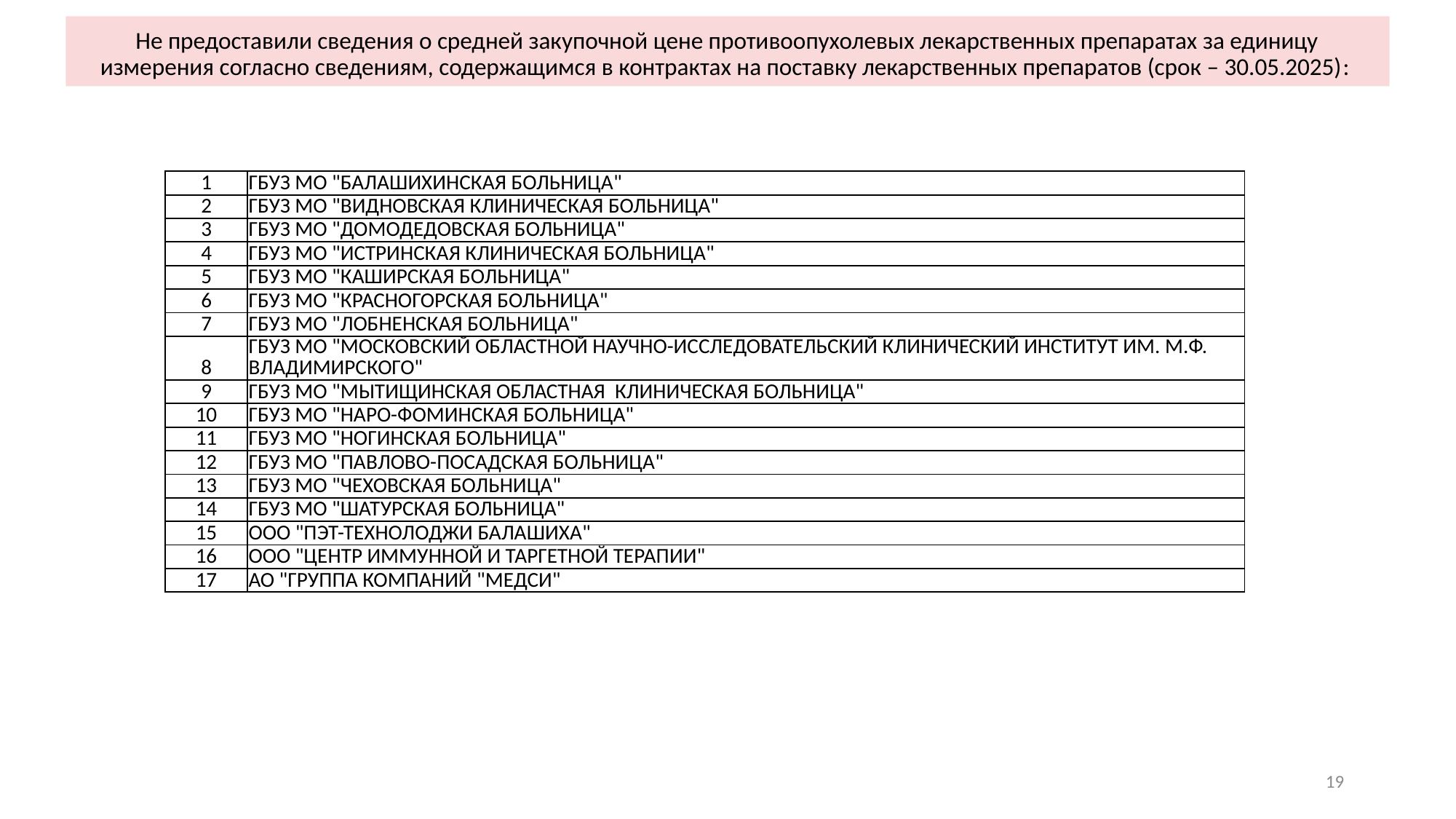

# Не предоставили сведения о средней закупочной цене противоопухолевых лекарственных препаратах за единицу измерения согласно сведениям, содержащимся в контрактах на поставку лекарственных препаратов (срок – 30.05.2025):
| 1 | ГБУЗ МО "БАЛАШИХИНСКАЯ БОЛЬНИЦА" |
| --- | --- |
| 2 | ГБУЗ МО "ВИДНОВСКАЯ КЛИНИЧЕСКАЯ БОЛЬНИЦА" |
| 3 | ГБУЗ МО "ДОМОДЕДОВСКАЯ БОЛЬНИЦА" |
| 4 | ГБУЗ МО "ИСТРИНСКАЯ КЛИНИЧЕСКАЯ БОЛЬНИЦА" |
| 5 | ГБУЗ МО "КАШИРСКАЯ БОЛЬНИЦА" |
| 6 | ГБУЗ МО "КРАСНОГОРСКАЯ БОЛЬНИЦА" |
| 7 | ГБУЗ МО "ЛОБНЕНСКАЯ БОЛЬНИЦА" |
| 8 | ГБУЗ МО "МОСКОВСКИЙ ОБЛАСТНОЙ НАУЧНО-ИССЛЕДОВАТЕЛЬСКИЙ КЛИНИЧЕСКИЙ ИНСТИТУТ ИМ. М.Ф. ВЛАДИМИРСКОГО" |
| 9 | ГБУЗ МО "МЫТИЩИНСКАЯ ОБЛАСТНАЯ КЛИНИЧЕСКАЯ БОЛЬНИЦА" |
| 10 | ГБУЗ МО "НАРО-ФОМИНСКАЯ БОЛЬНИЦА" |
| 11 | ГБУЗ МО "НОГИНСКАЯ БОЛЬНИЦА" |
| 12 | ГБУЗ МО "ПАВЛОВО-ПОСАДСКАЯ БОЛЬНИЦА" |
| 13 | ГБУЗ МО "ЧЕХОВСКАЯ БОЛЬНИЦА" |
| 14 | ГБУЗ МО "ШАТУРСКАЯ БОЛЬНИЦА" |
| 15 | ООО "ПЭТ-ТЕХНОЛОДЖИ БАЛАШИХА" |
| 16 | OOO "ЦЕНТР ИММУННОЙ И ТАРГЕТНОЙ ТЕРАПИИ" |
| 17 | АО "ГРУППА КОМПАНИЙ "МЕДСИ" |
19